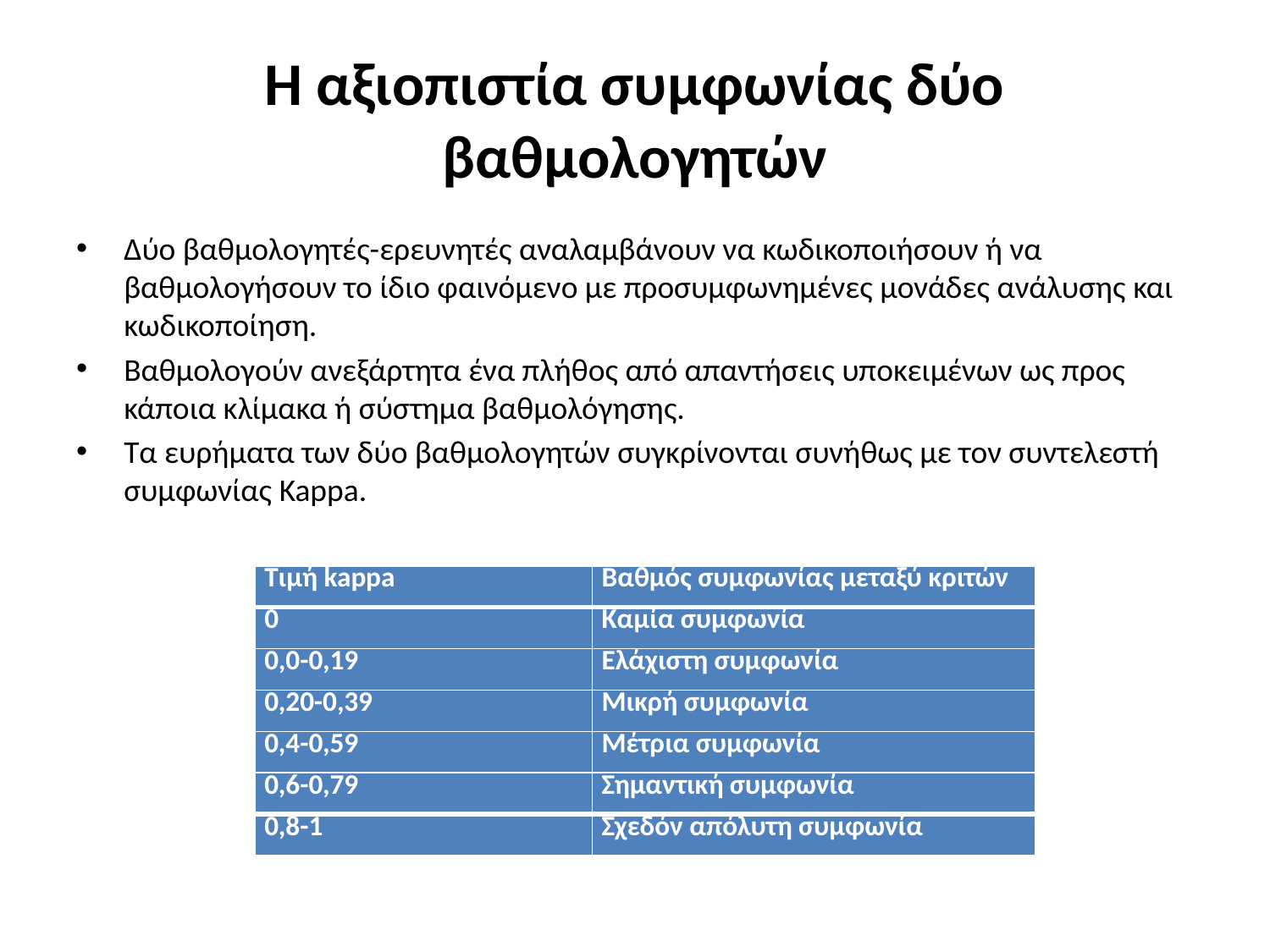

# Η αξιοπιστία συμφωνίας δύο βαθμολογητών
Δύο βαθμολογητές-ερευνητές αναλαμβάνουν να κωδικοποιήσουν ή να βαθμολογήσουν το ίδιο φαινόμενο με προσυμφωνημένες μονάδες ανάλυσης και κωδικοποίηση.
Βαθμολογούν ανεξάρτητα ένα πλήθος από απαντήσεις υποκειμένων ως προς κάποια κλίμακα ή σύστημα βαθμολόγησης.
Τα ευρήματα των δύο βαθμολογητών συγκρίνονται συνήθως με τον συντελεστή συμφωνίας Kappa.
| Τιμή kappa | Βαθμός συμφωνίας μεταξύ κριτών |
| --- | --- |
| 0 | Καμία συμφωνία |
| 0,0-0,19 | Ελάχιστη συμφωνία |
| 0,20-0,39 | Μικρή συμφωνία |
| 0,4-0,59 | Μέτρια συμφωνία |
| 0,6-0,79 | Σημαντική συμφωνία |
| 0,8-1 | Σχεδόν απόλυτη συμφωνία |